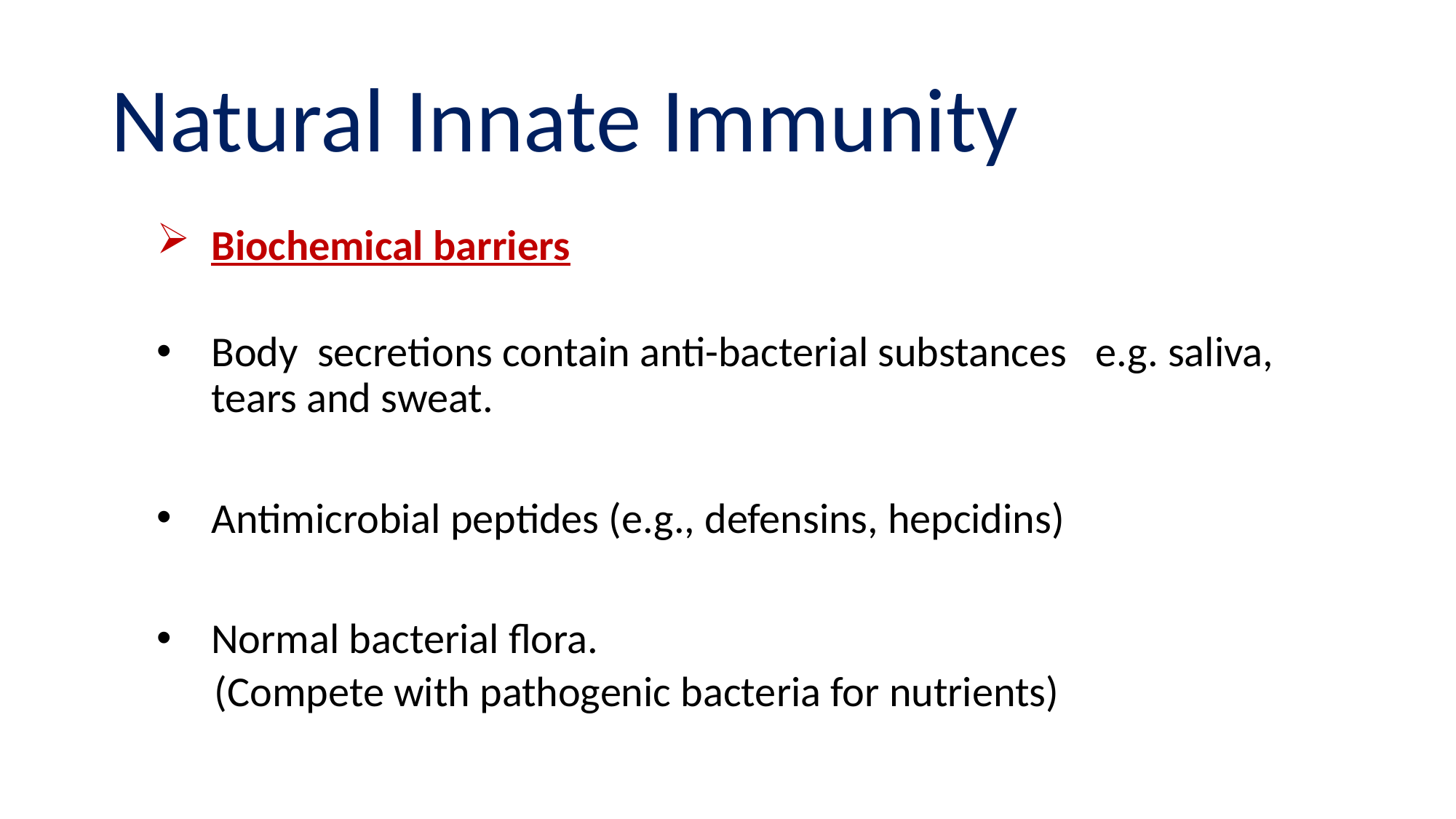

# Natural Innate Immunity
Biochemical barriers

Body  secretions contain anti-bacterial substances   e.g. saliva, tears and sweat.

Antimicrobial peptides (e.g., defensins, hepcidins)

Normal bacterial flora.
      (Compete with pathogenic bacteria for nutrients)